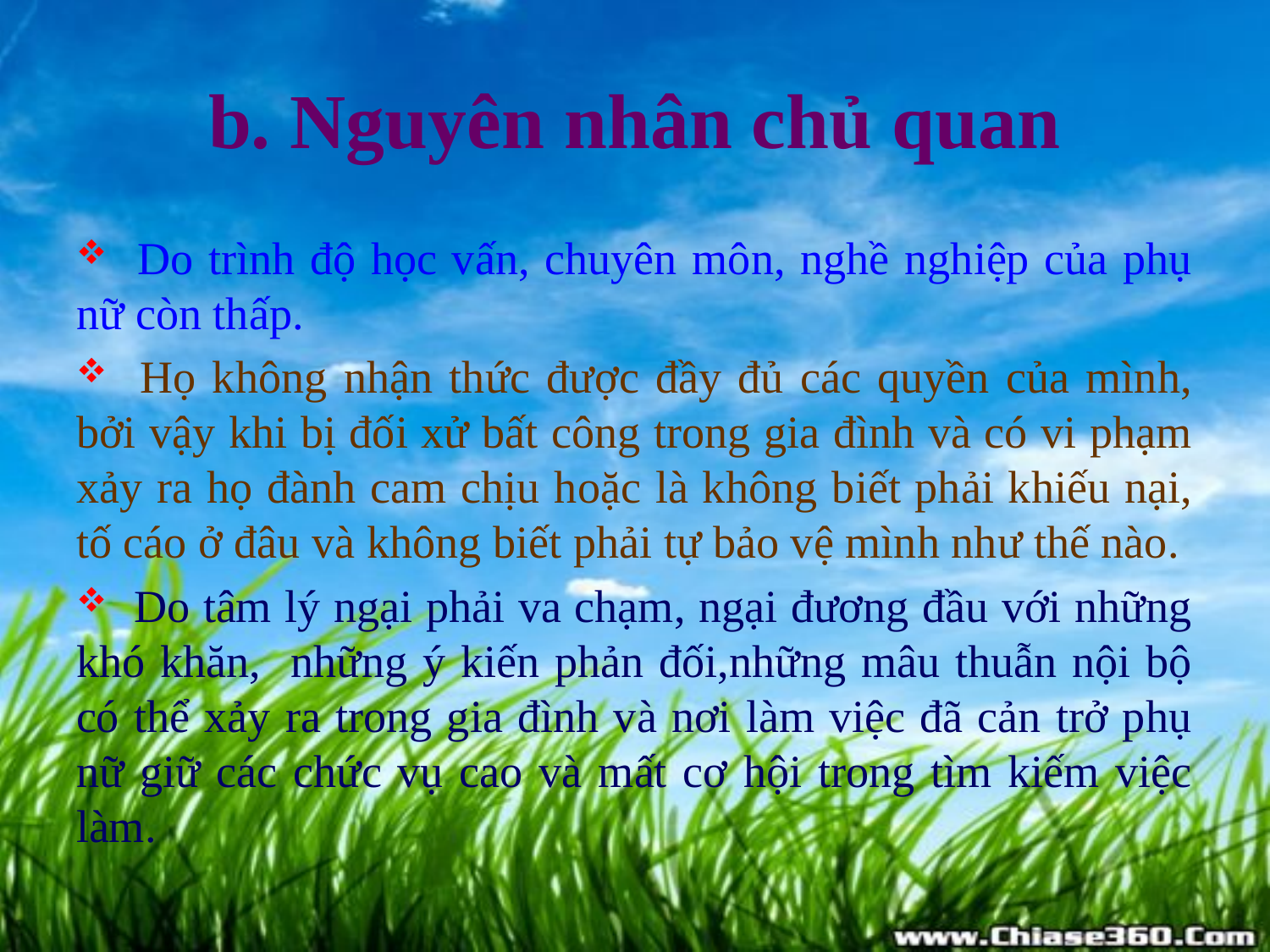

# b. Nguyên nhân chủ quan
  Do trình độ học vấn, chuyên môn, nghề nghiệp của phụ nữ còn thấp.
  Họ không nhận thức được đầy đủ các quyền của mình, bởi vậy khi bị đối xử bất công trong gia đình và có vi phạm xảy ra họ đành cam chịu hoặc là không biết phải khiếu nại, tố cáo ở đâu và không biết phải tự bảo vệ mình như thế nào.
  Do tâm lý ngại phải va chạm, ngại đương đầu với những khó khăn,  những ý kiến phản đối,những mâu thuẫn nội bộ có thể xảy ra trong gia đình và nơi làm việc đã cản trở phụ nữ giữ các chức vụ cao và mất cơ hội trong tìm kiếm việc làm.